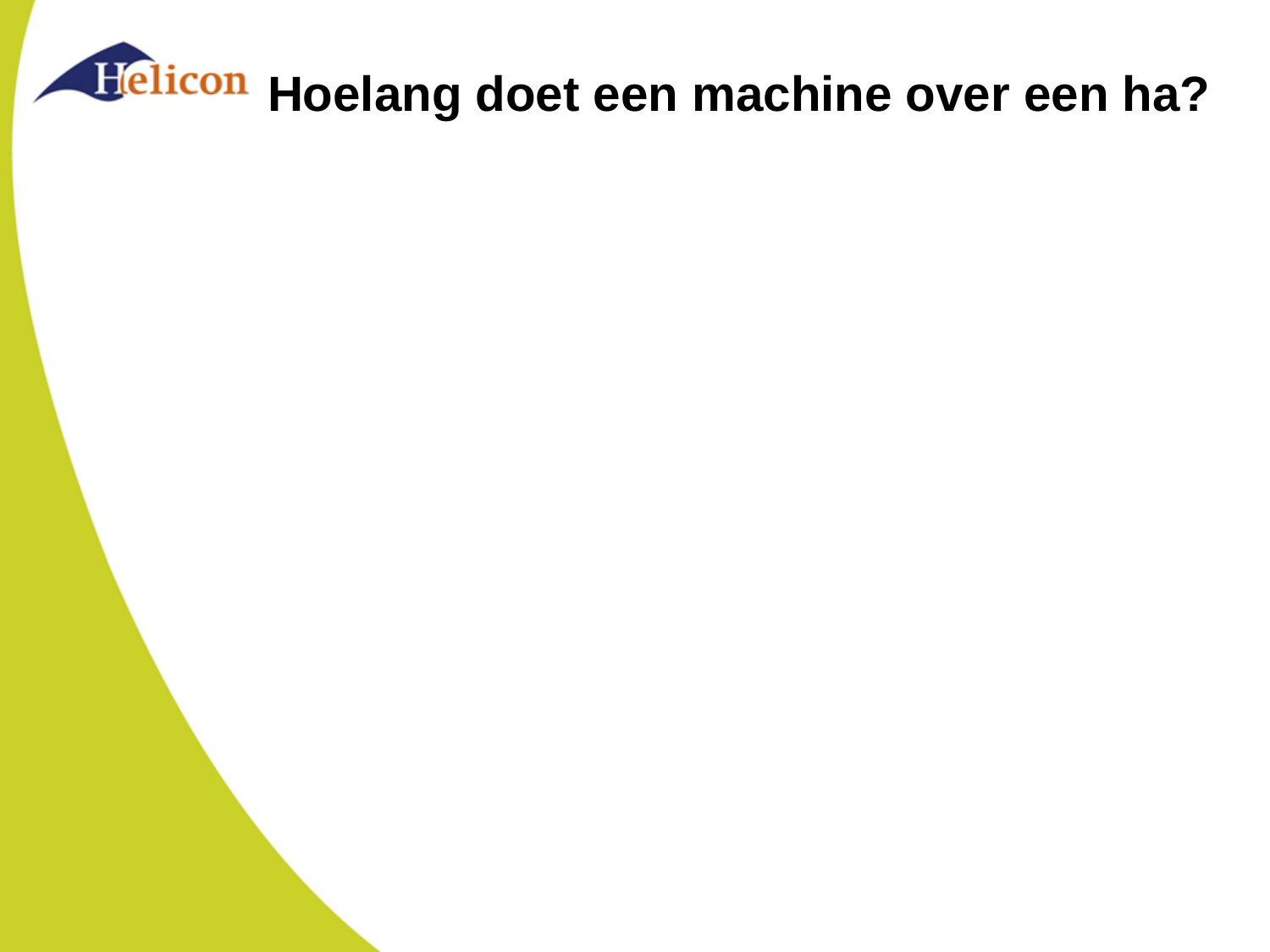

# Hoelang doet een machine over een ha?